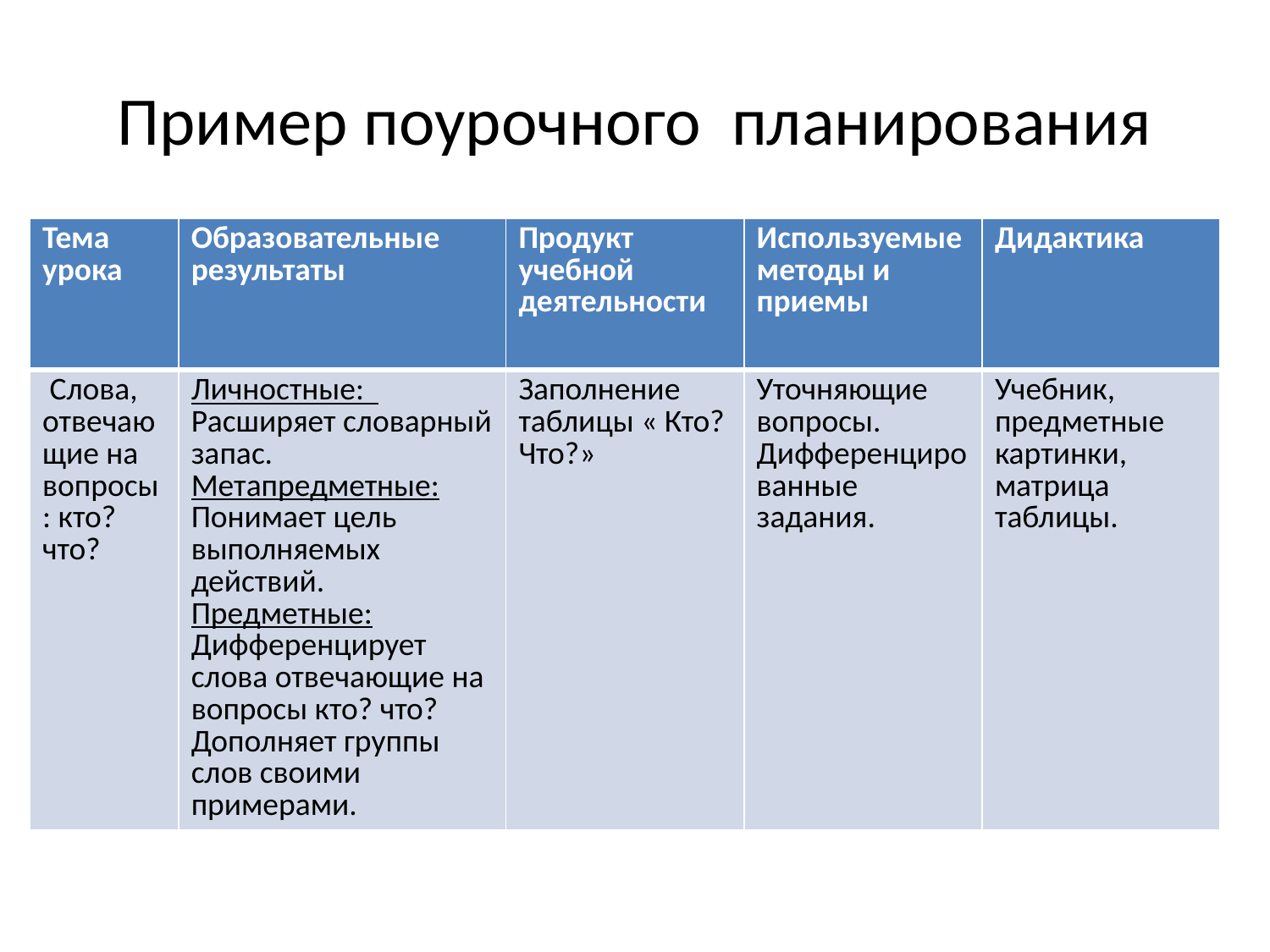

# Пример поурочного  планирования
| Тема урока | Образовательные результаты | Продукт учебной деятельности | Используемые методы и приемы | Дидактика |
| --- | --- | --- | --- | --- |
| Слова, отвечающие на вопросы: кто? что? | Личностные: Расширяет словарный запас. Метапредметные: Понимает цель выполняемых действий. Предметные: Дифференцирует слова отвечающие на вопросы кто? что? Дополняет группы слов своими примерами. | Заполнение таблицы « Кто? Что?» | Уточняющие вопросы. Дифференцированные задания. | Учебник, предметные картинки, матрица таблицы. |